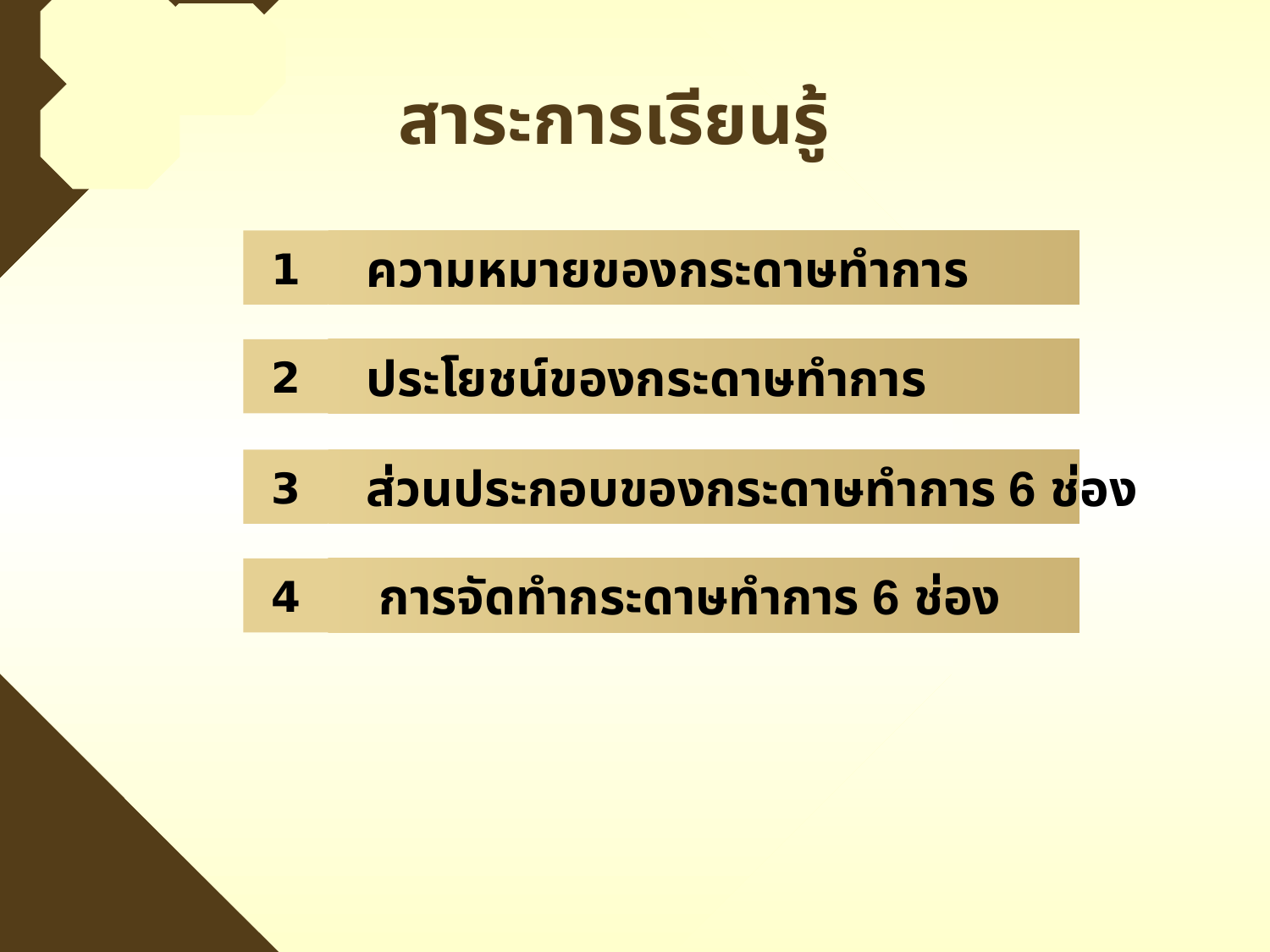

# สาระการเรียนรู้
1

  ความหมายของกระดาษทำการ

2
  ประโยชน์ของกระดาษทำการ
3
  ส่วนประกอบของกระดาษทำการ 6 ช่อง
4
   การจัดทำกระดาษทำการ 6 ช่อง